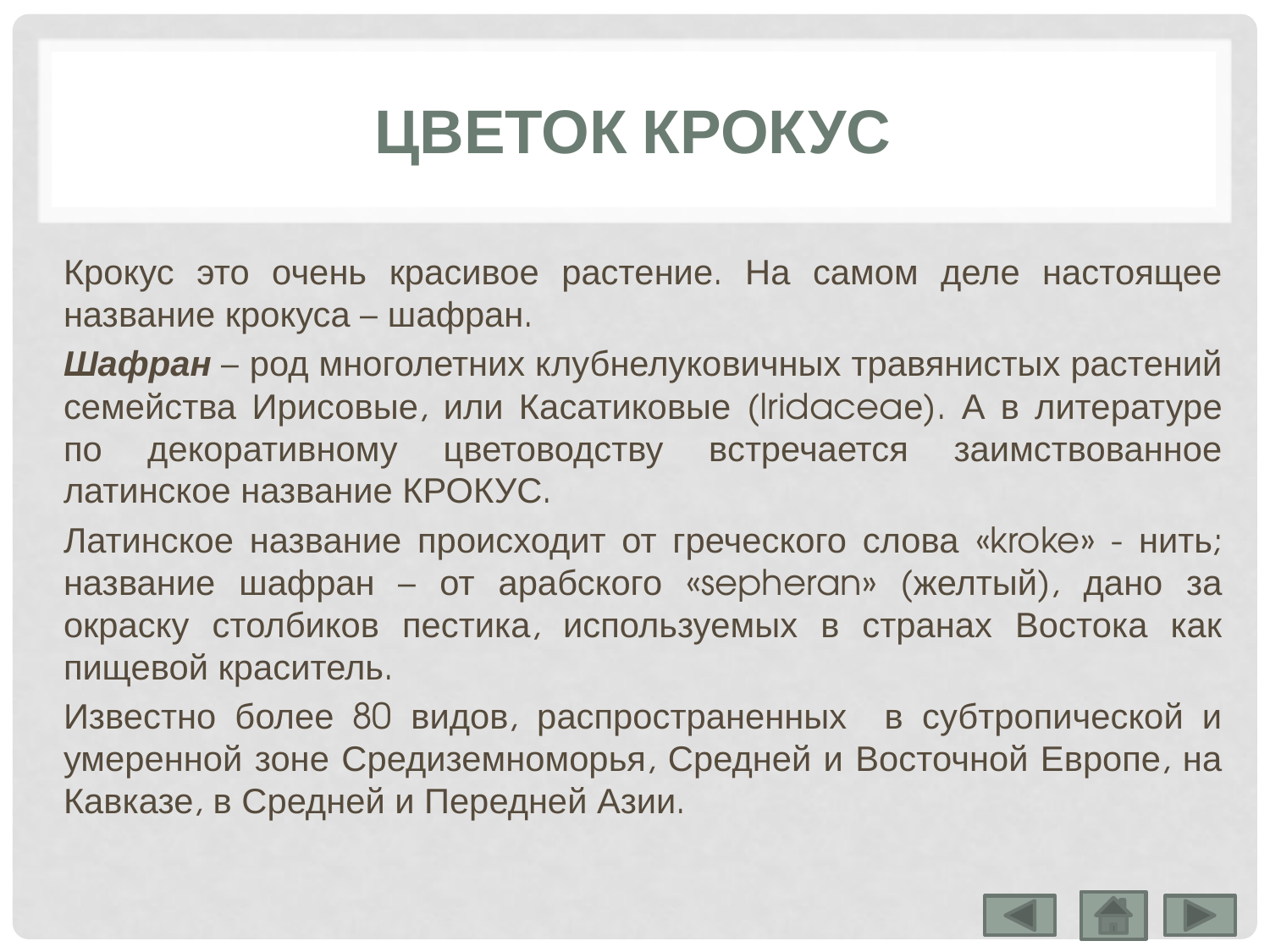

# Цветок крокус
Крокус это очень красивое растение. На самом деле настоящее название крокуса – шафран.
Шафран – род многолетних клубнелуковичных травянистых растений семейства Ирисовые, или Касатиковые (Iridaceaе). А в литературе по декоративному цветоводству встречается заимствованное латинское название КРОКУС.
Латинское название происходит от греческого слова «kroke» - нить; название шафран – от арабского «sepheran» (желтый), дано за окраску столбиков пестика, используемых в странах Востока как пищевой краситель.
Известно более 80 видов, распространенных  в субтропической и умеренной зоне Средиземноморья, Средней и Восточной Европе, на Кавказе, в Средней и Передней Азии.